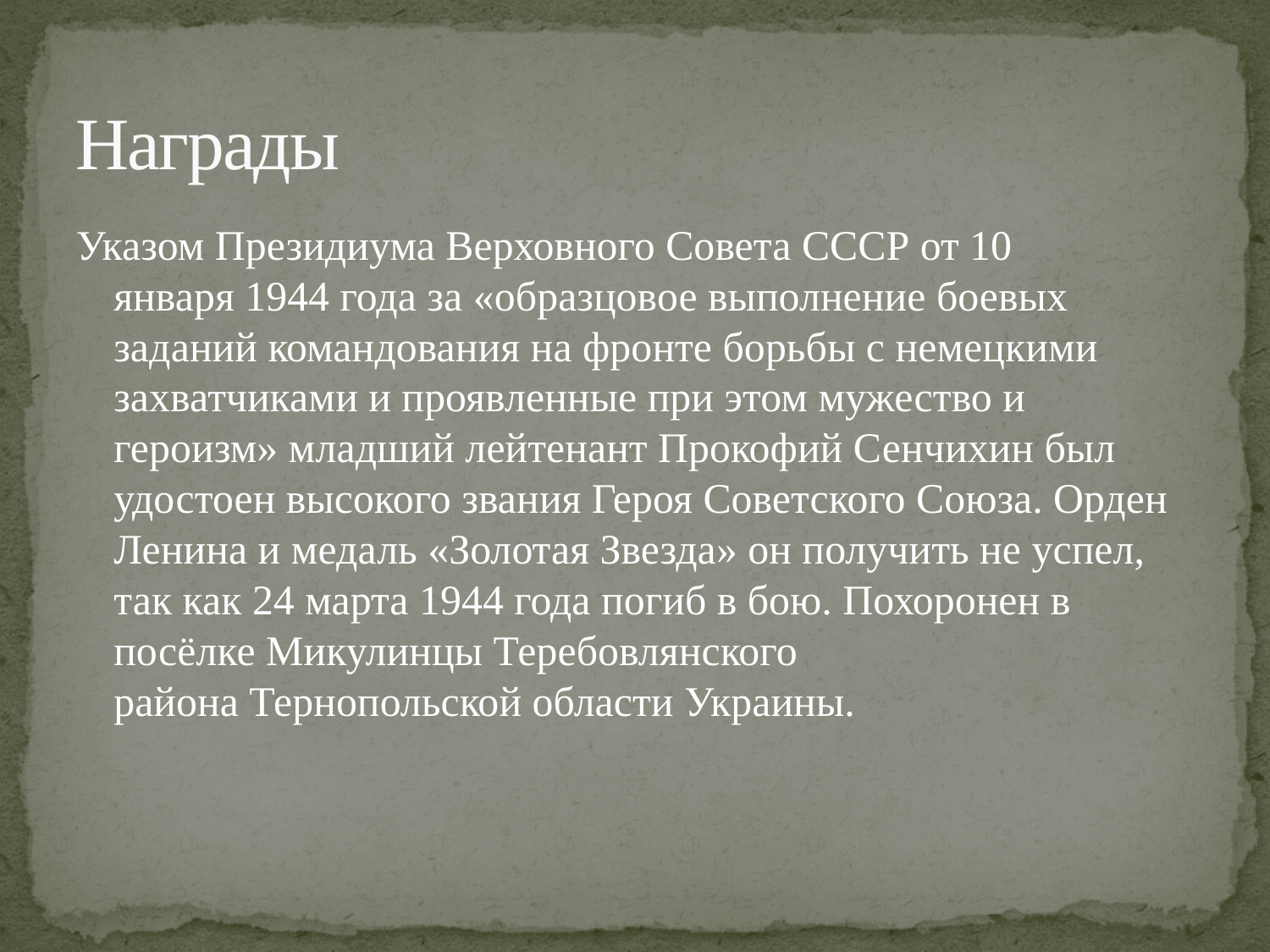

# Награды
Указом Президиума Верховного Совета СССР от 10 января 1944 года за «образцовое выполнение боевых заданий командования на фронте борьбы с немецкими захватчиками и проявленные при этом мужество и героизм» младший лейтенант Прокофий Сенчихин был удостоен высокого звания Героя Советского Союза. Орден Ленина и медаль «Золотая Звезда» он получить не успел, так как 24 марта 1944 года погиб в бою. Похоронен в посёлке Микулинцы Теребовлянского района Тернопольской области Украины.